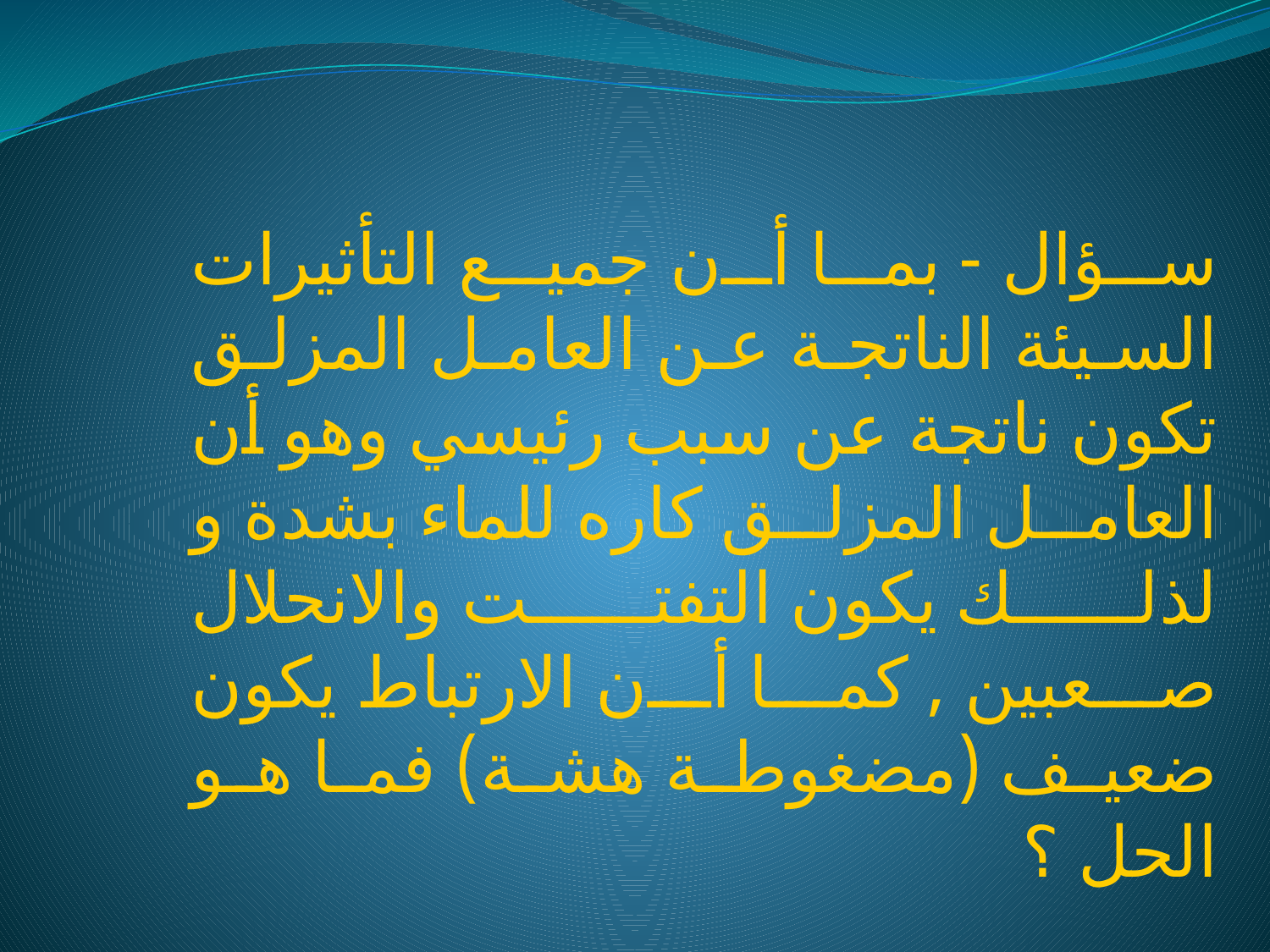

سؤال - بما أن جميع التأثيرات السيئة الناتجة عن العامل المزلق تكون ناتجة عن سبب رئيسي وهو أن العامل المزلق كاره للماء بشدة و لذلك يكون التفتت والانحلال صعبين , كما أن الارتباط يكون ضعيف (مضغوطة هشة) فما هو الحل ؟